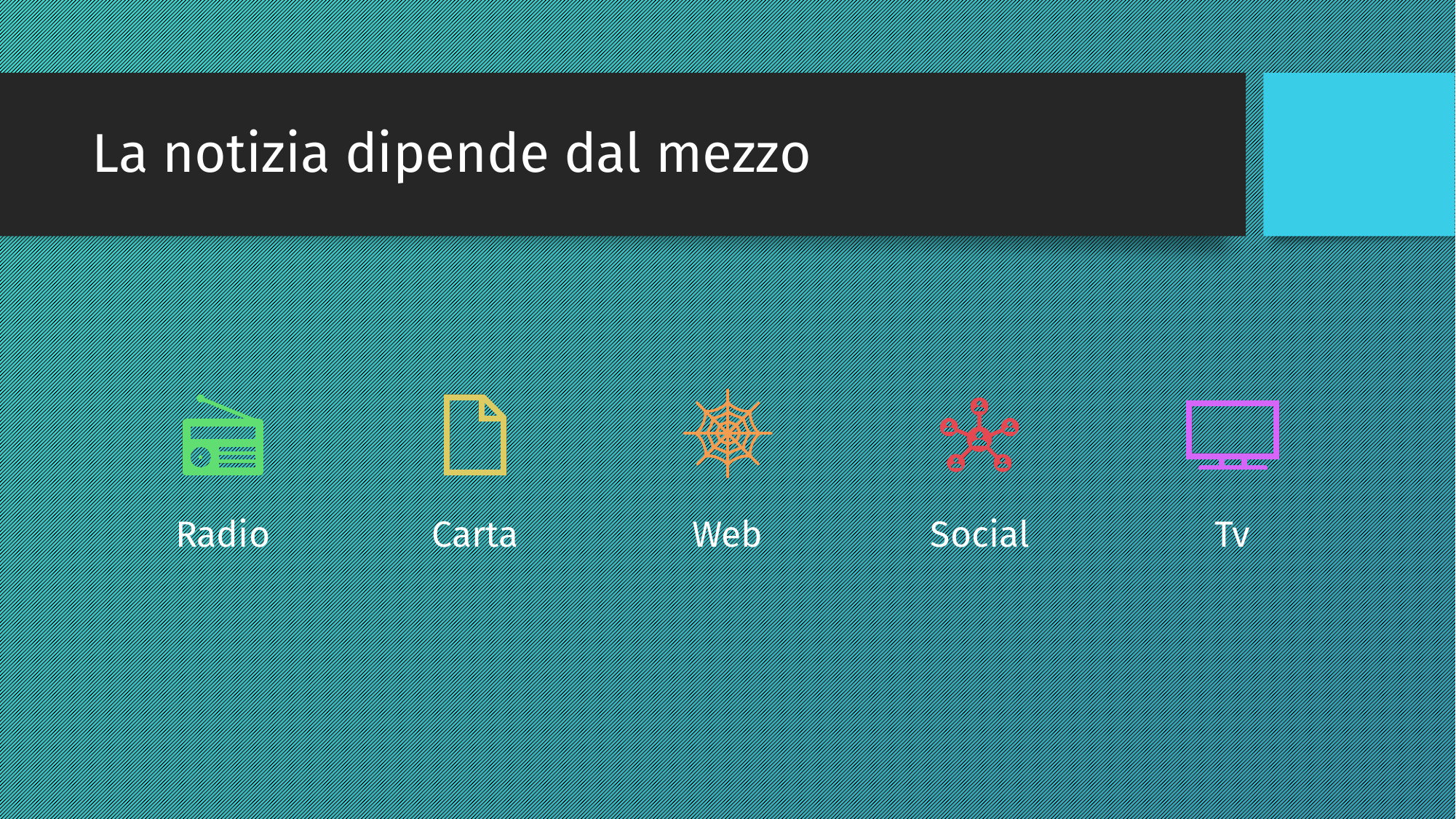

# La notizia dipende dal mezzo
Radio
Carta
Web
Social
Tv